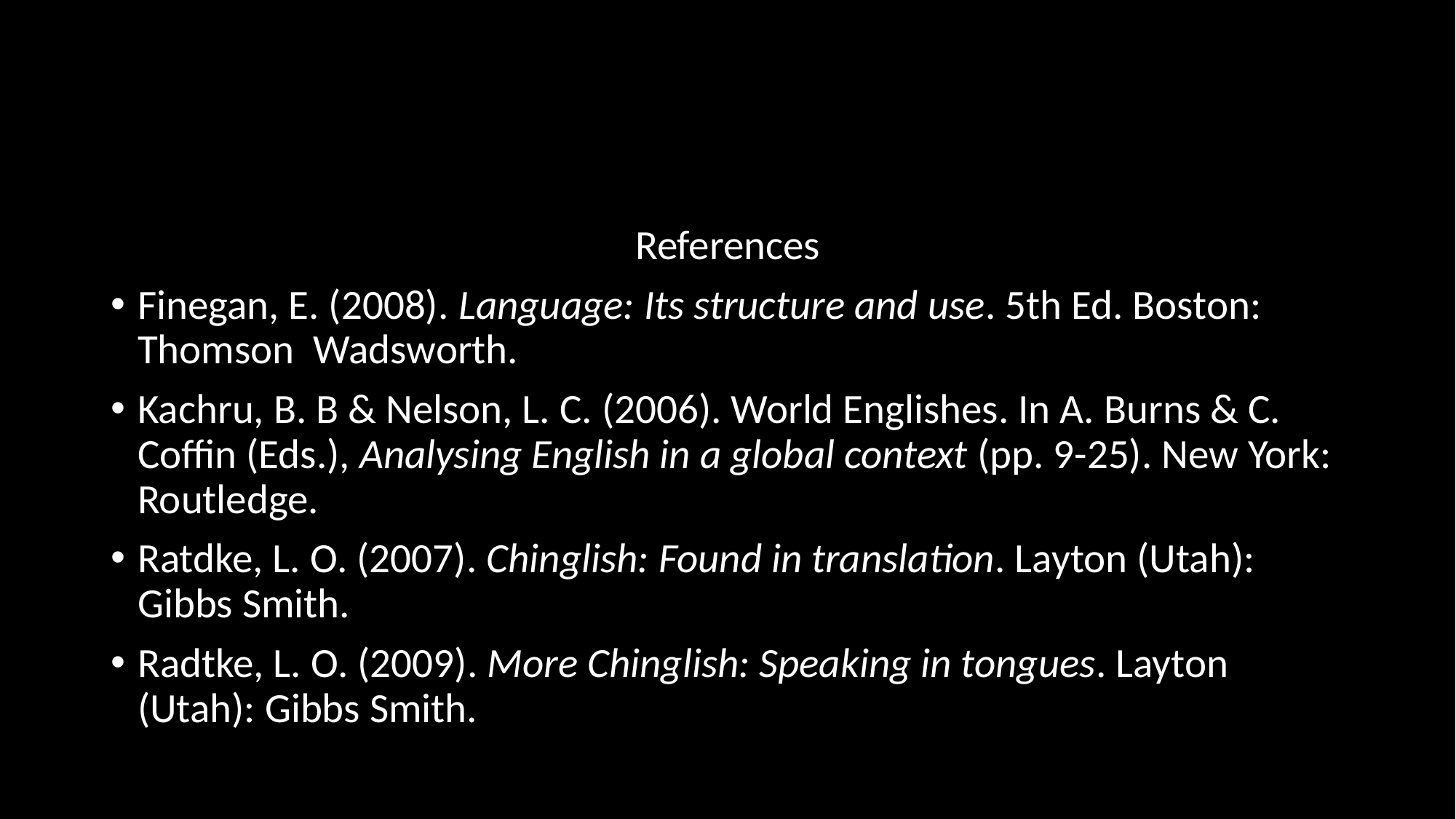

#
References
Finegan, E. (2008). Language: Its structure and use. 5th Ed. Boston: Thomson  Wadsworth.
Kachru, B. B & Nelson, L. C. (2006). World Englishes. In A. Burns & C. Coffin (Eds.), Analysing English in a global context (pp. 9-25). New York: Routledge.
Ratdke, L. O. (2007). Chinglish: Found in translation. Layton (Utah): Gibbs Smith.
Radtke, L. O. (2009). More Chinglish: Speaking in tongues. Layton (Utah): Gibbs Smith.